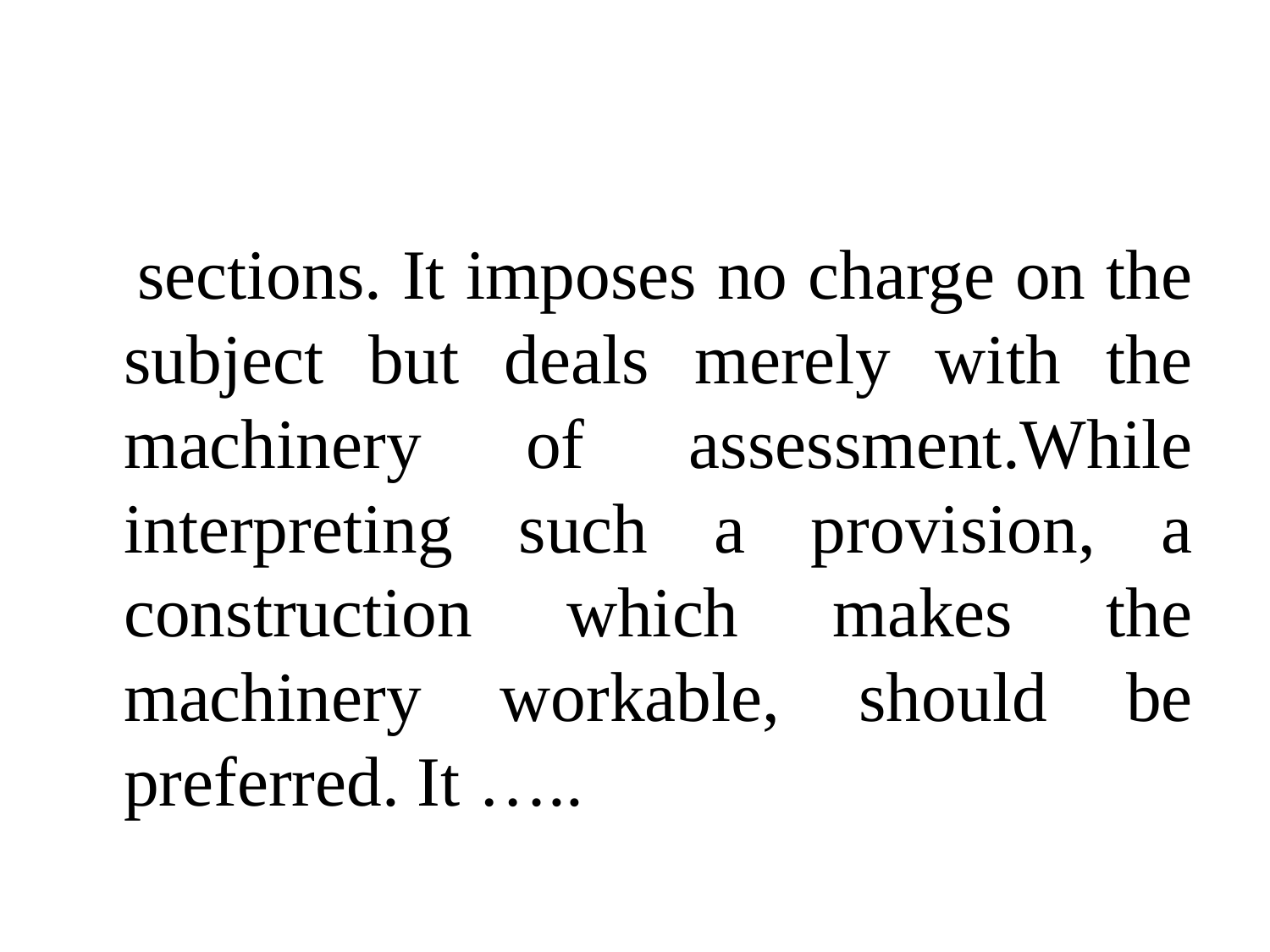

#
   sections. It imposes no charge on the subject but deals merely with the machinery of assessment.While interpreting such a provision, a construction which makes the machinery workable, should be preferred. It …..